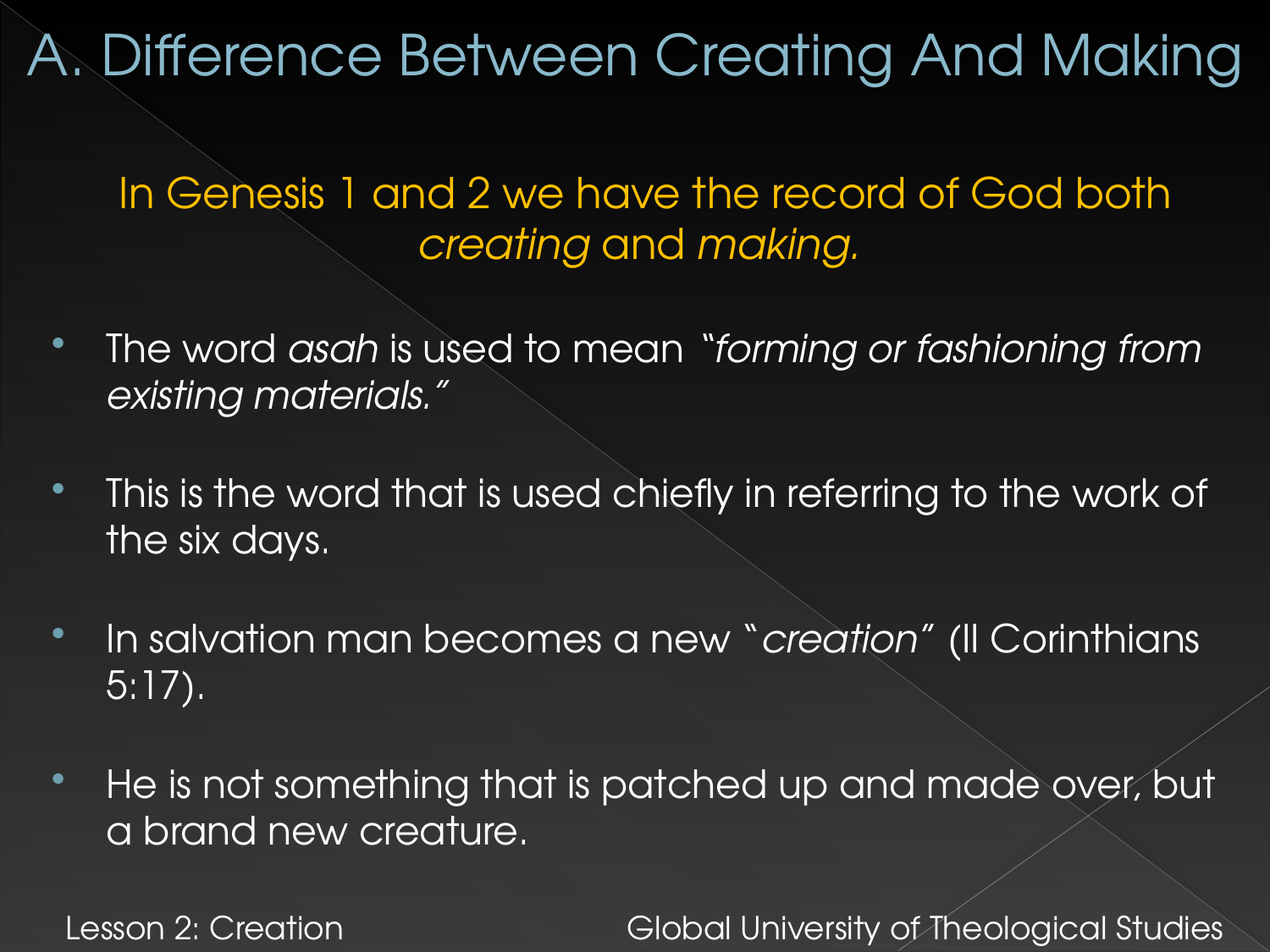

# A. Difference Between Creating And Making
In Genesis 1 and 2 we have the record of God both creating and making.
The word asah is used to mean “forming or fashioning from existing materials.”

This is the word that is used chiefly in referring to the work of the six days.

In salvation man becomes a new “creation” (II Corinthians 5:17).

He is not something that is patched up and made over, but a brand new creature.
Lesson 2: Creation                                Global University of Theological Studies